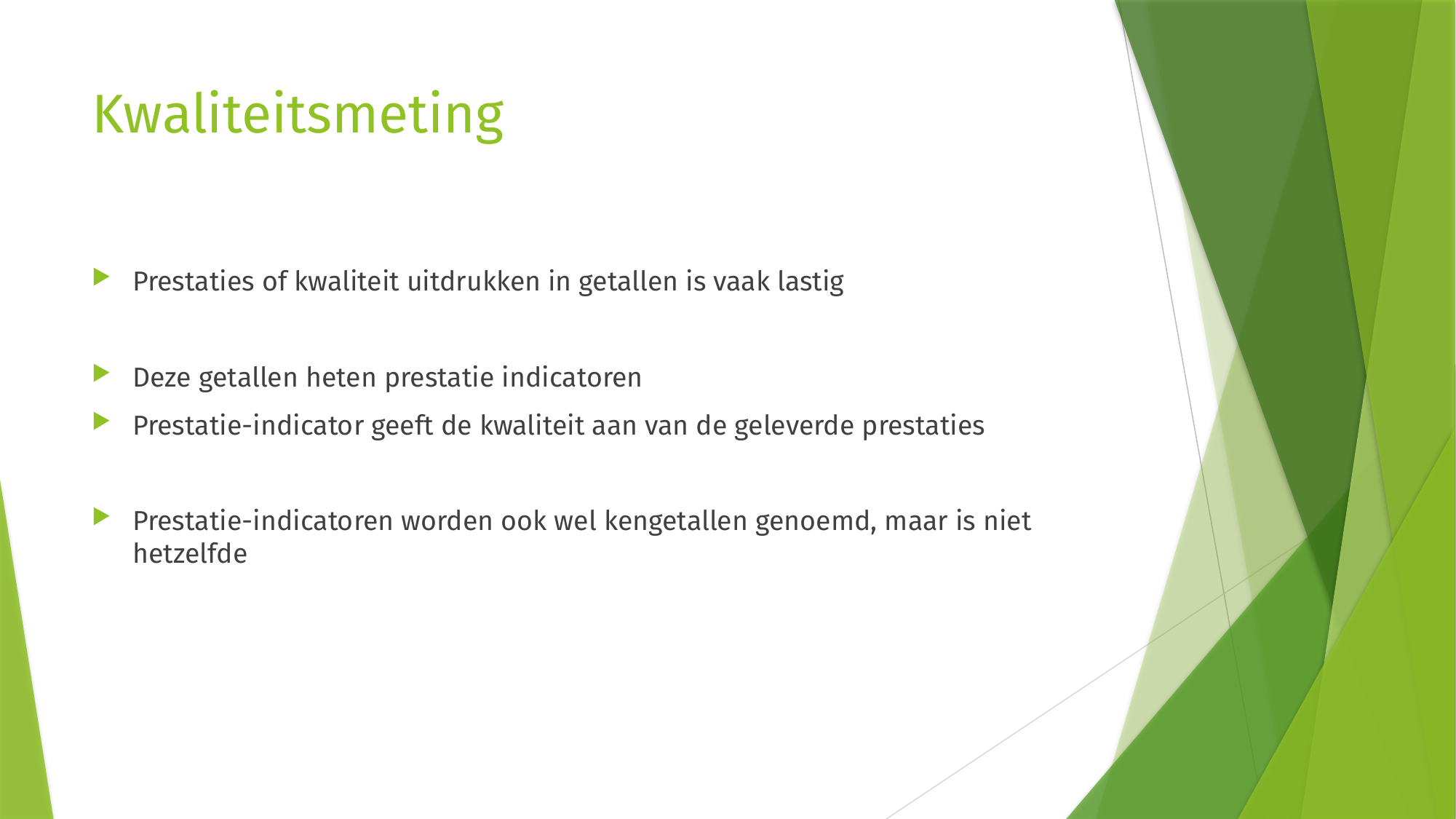

# Kwaliteitsmeting
Prestaties of kwaliteit uitdrukken in getallen is vaak lastig

Deze getallen heten prestatie indicatoren
Prestatie-indicator geeft de kwaliteit aan van de geleverde prestaties

Prestatie-indicatoren worden ook wel kengetallen genoemd, maar is niet hetzelfde